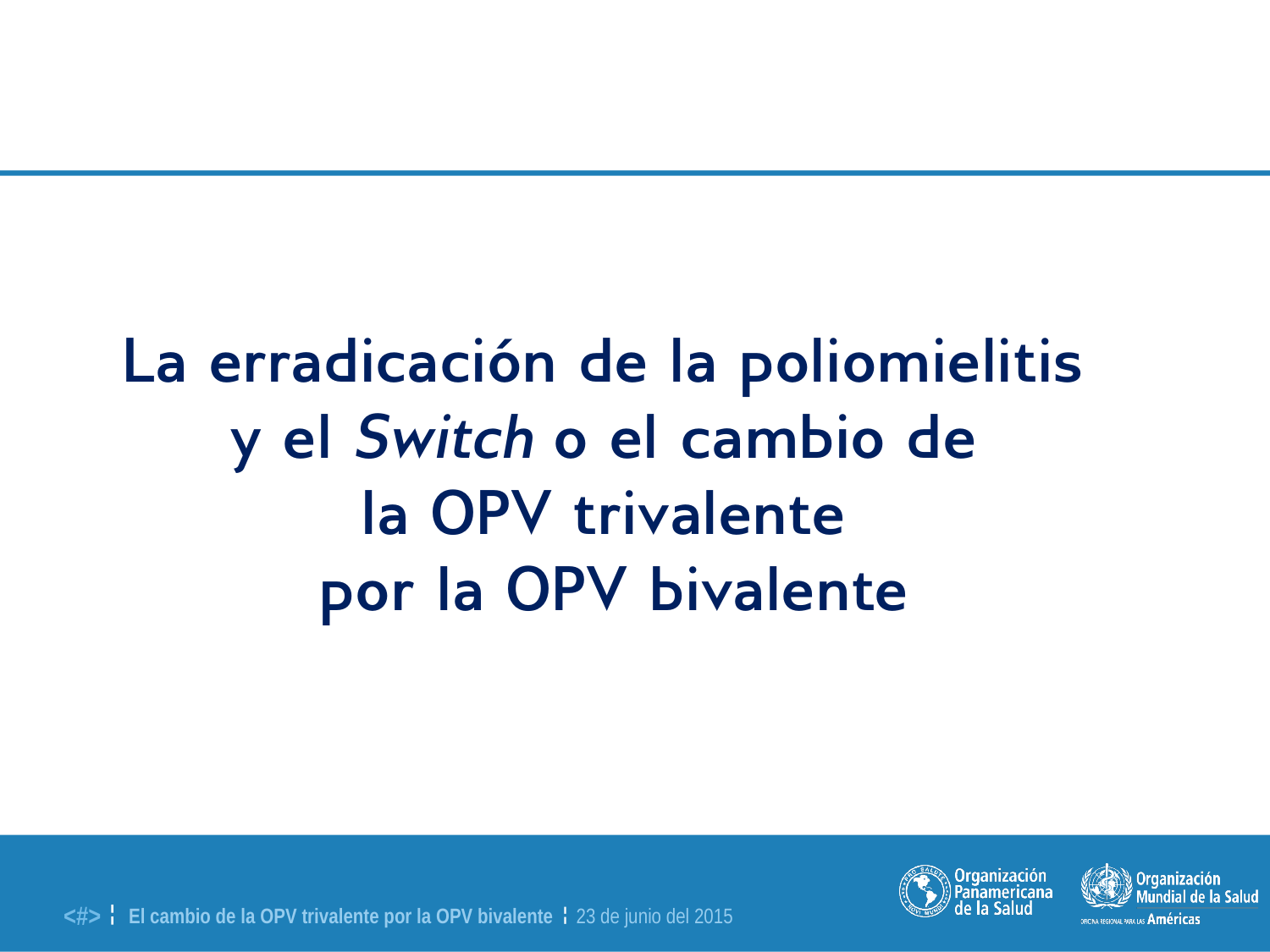

La erradicación de la poliomielitis
y el Switch o el cambio de
la OPV trivalente
por la OPV bivalente